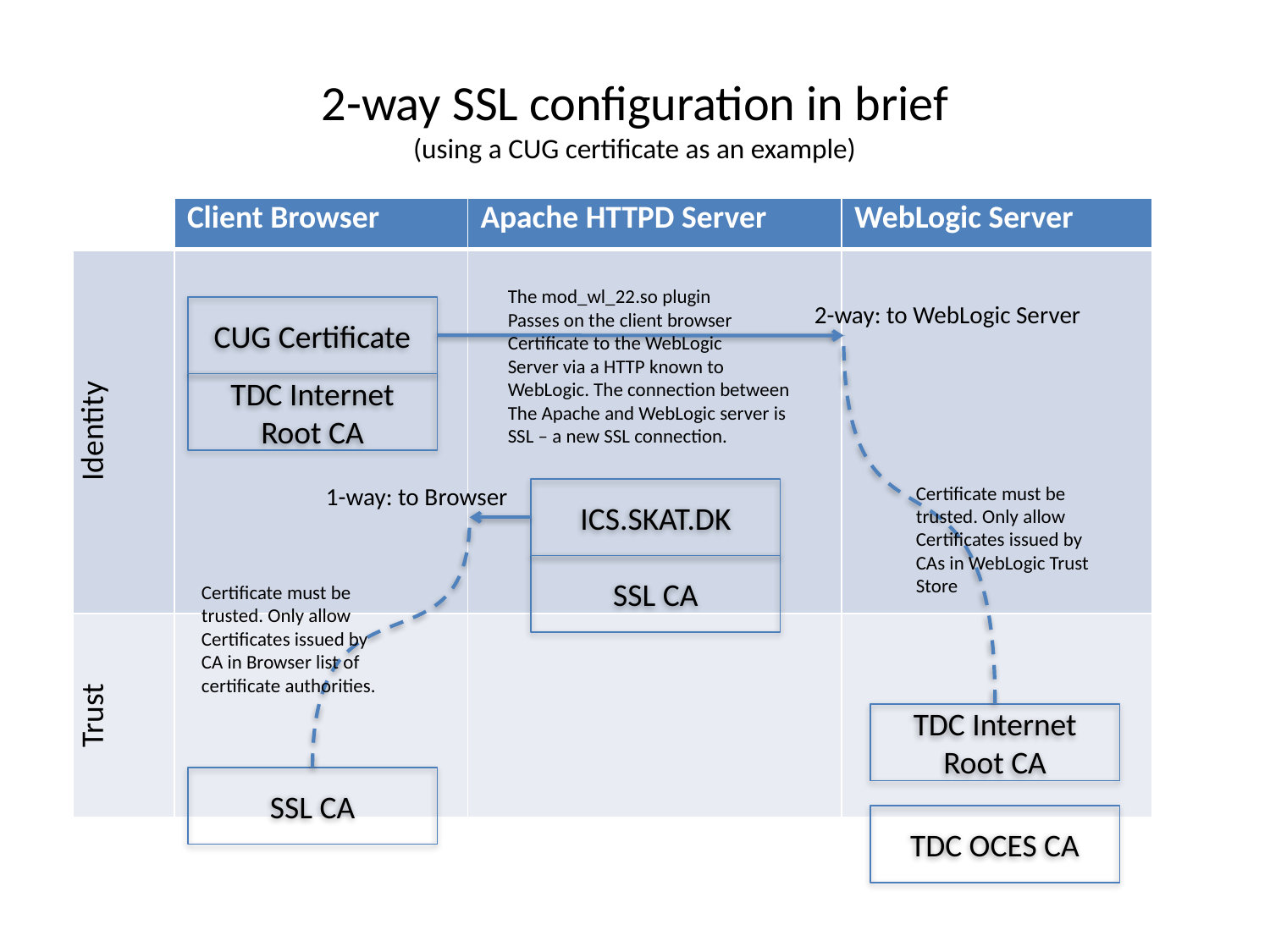

# 2-way SSL configuration in brief (using a CUG certificate as an example)
|  | Client Browser | Apache HTTPD Server | WebLogic Server |
| --- | --- | --- | --- |
| Identity |  |  |  |
| Trust |  |  |  |
The mod_wl_22.so plugin
Passes on the client browser
Certificate to the WebLogic
Server via a HTTP known to
WebLogic. The connection between
The Apache and WebLogic server is
SSL – a new SSL connection.

2-way: to WebLogic Server
CUG Certificate
TDC Internet Root CA
Certificate must be
trusted. Only allow
Certificates issued by
CAs in WebLogic Trust
Store
1-way: to Browser
ICS.SKAT.DK
SSL CA
Certificate must be
trusted. Only allow
Certificates issued by
CA in Browser list of
certificate authorities.
TDC Internet Root CA
SSL CA
TDC OCES CA